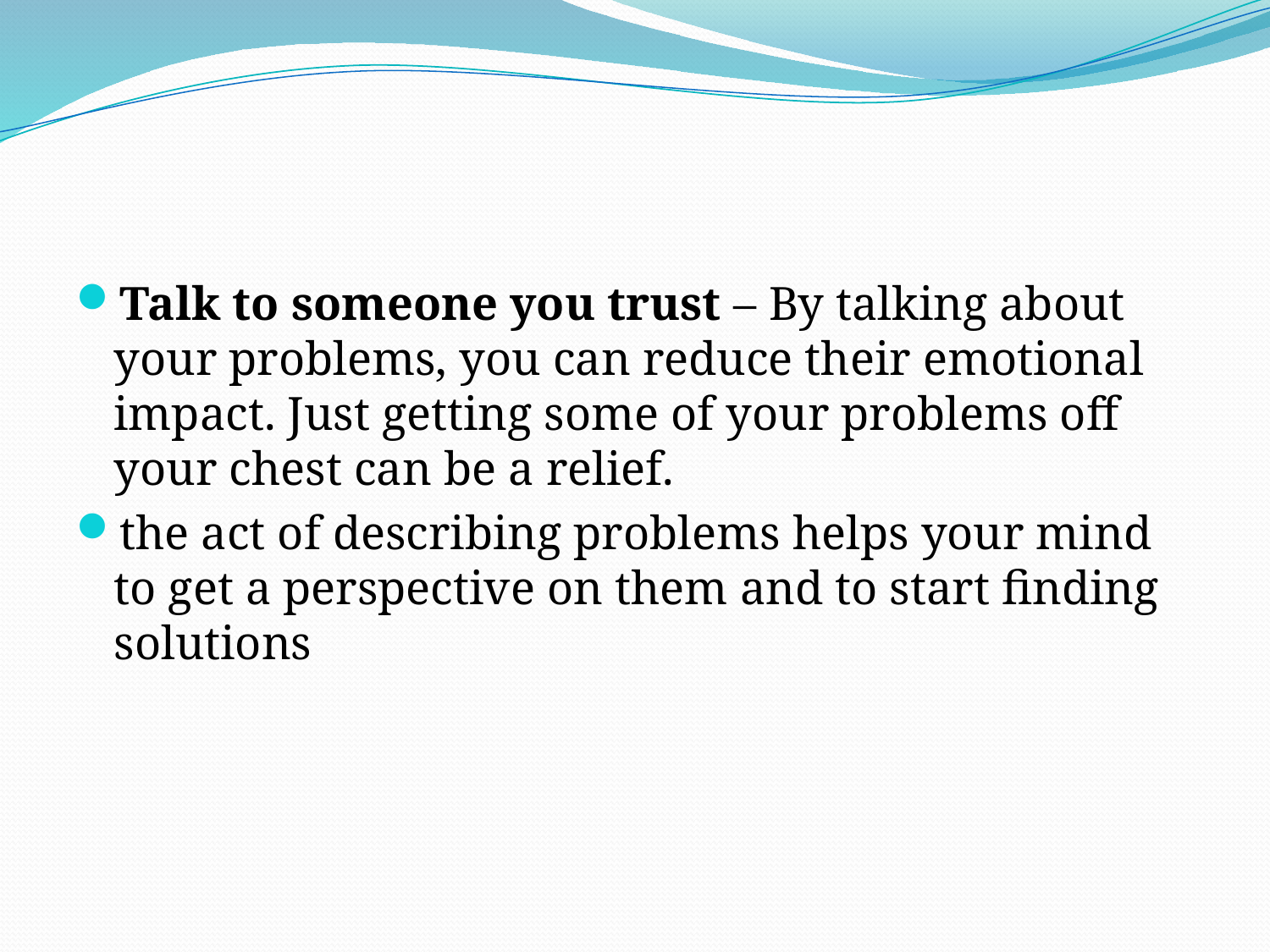

#
Talk to someone you trust – By talking about your problems, you can reduce their emotional impact. Just getting some of your problems off your chest can be a relief.
the act of describing problems helps your mind to get a perspective on them and to start finding solutions